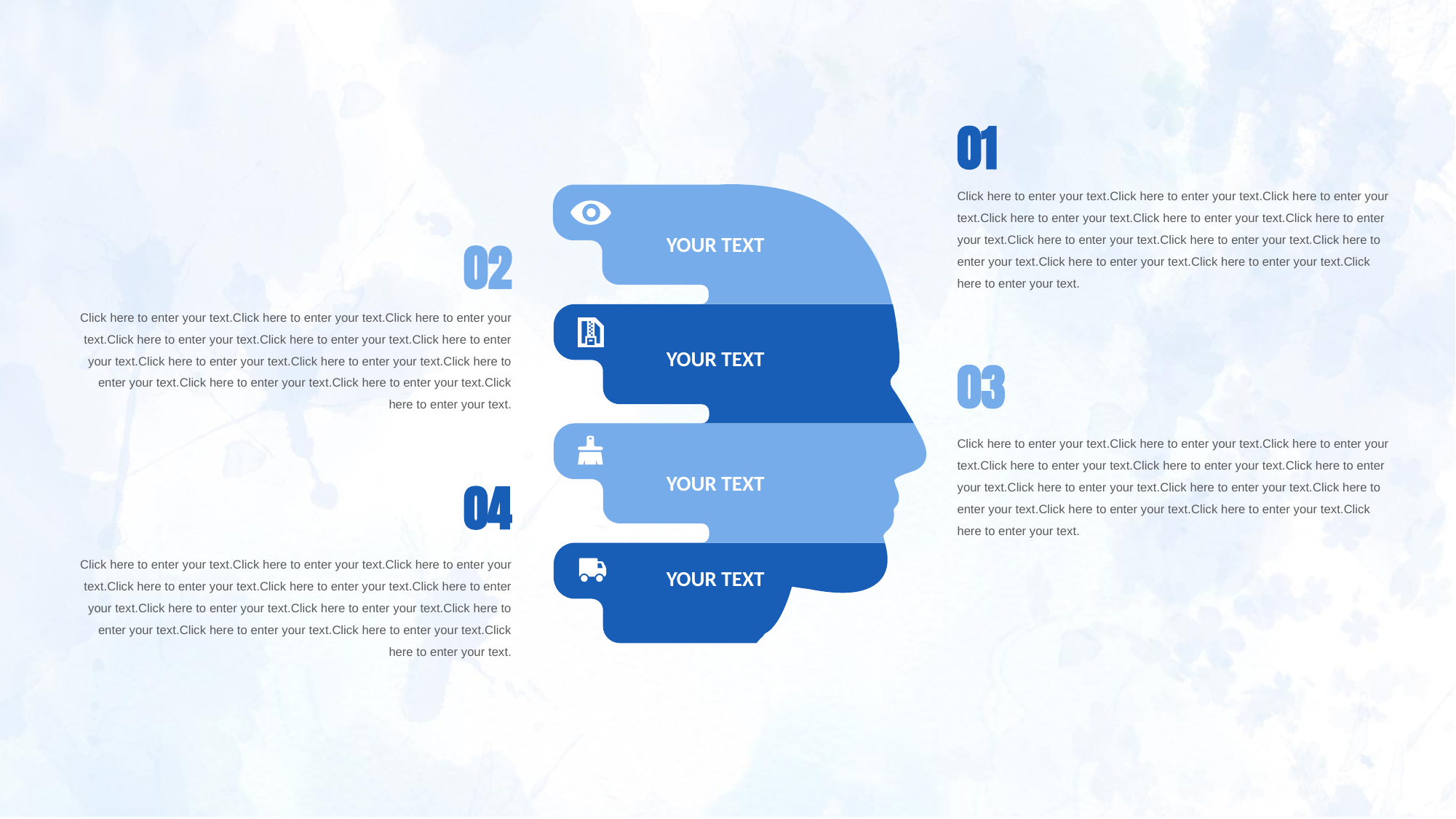

01
Click here to enter your text.Click here to enter your text.Click here to enter your text.Click here to enter your text.Click here to enter your text.Click here to enter your text.Click here to enter your text.Click here to enter your text.Click here to enter your text.Click here to enter your text.Click here to enter your text.Click here to enter your text.

 YOUR TEXT
02
Click here to enter your text.Click here to enter your text.Click here to enter your text.Click here to enter your text.Click here to enter your text.Click here to enter your text.Click here to enter your text.Click here to enter your text.Click here to enter your text.Click here to enter your text.Click here to enter your text.Click here to enter your text.
 YOUR TEXT
03
Click here to enter your text.Click here to enter your text.Click here to enter your text.Click here to enter your text.Click here to enter your text.Click here to enter your text.Click here to enter your text.Click here to enter your text.Click here to enter your text.Click here to enter your text.Click here to enter your text.Click here to enter your text.
 YOUR TEXT
04
Click here to enter your text.Click here to enter your text.Click here to enter your text.Click here to enter your text.Click here to enter your text.Click here to enter your text.Click here to enter your text.Click here to enter your text.Click here to enter your text.Click here to enter your text.Click here to enter your text.Click here to enter your text.
 YOUR TEXT